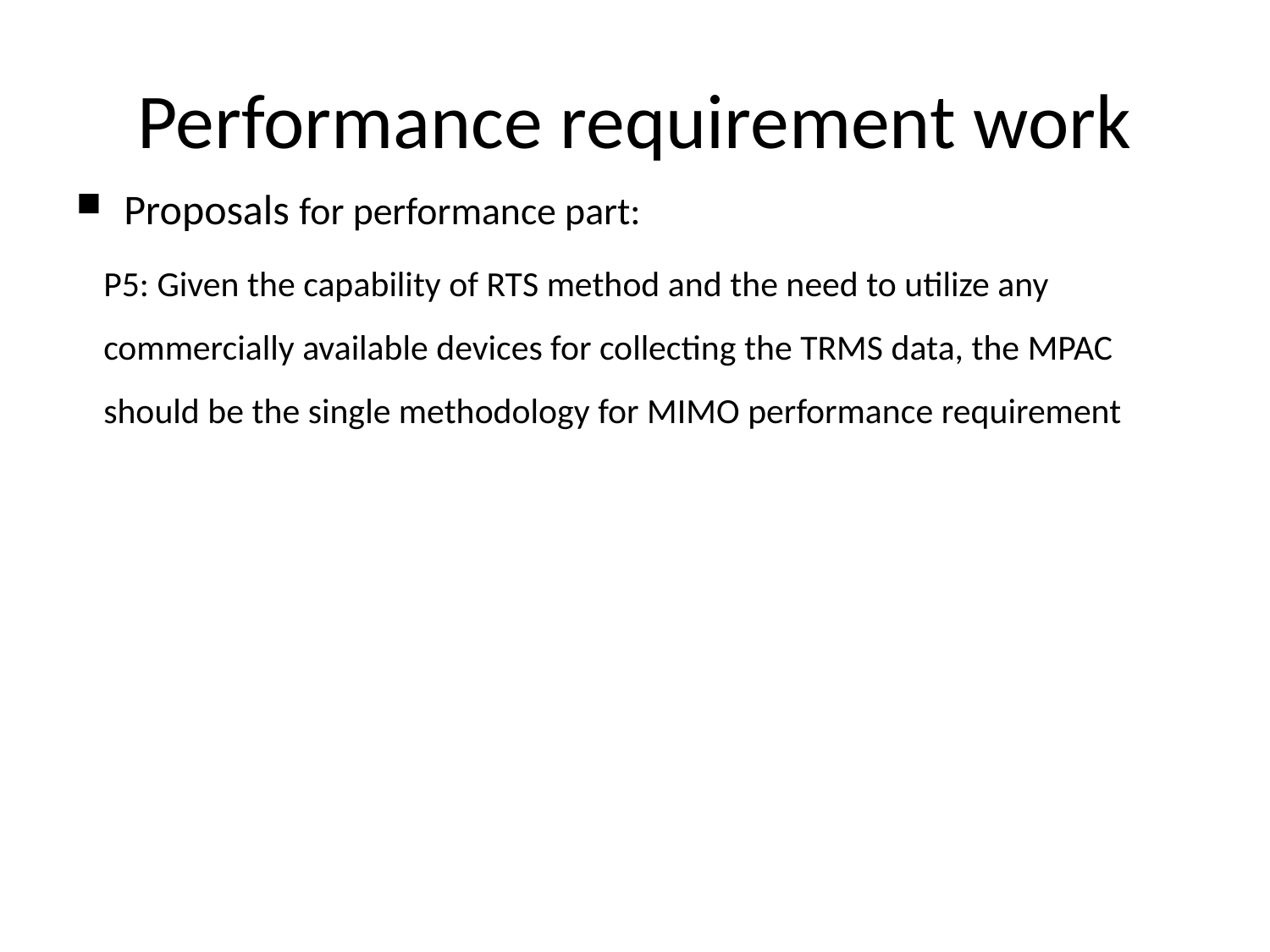

# Performance requirement work
Proposals for performance part:
P5: Given the capability of RTS method and the need to utilize any commercially available devices for collecting the TRMS data, the MPAC should be the single methodology for MIMO performance requirement